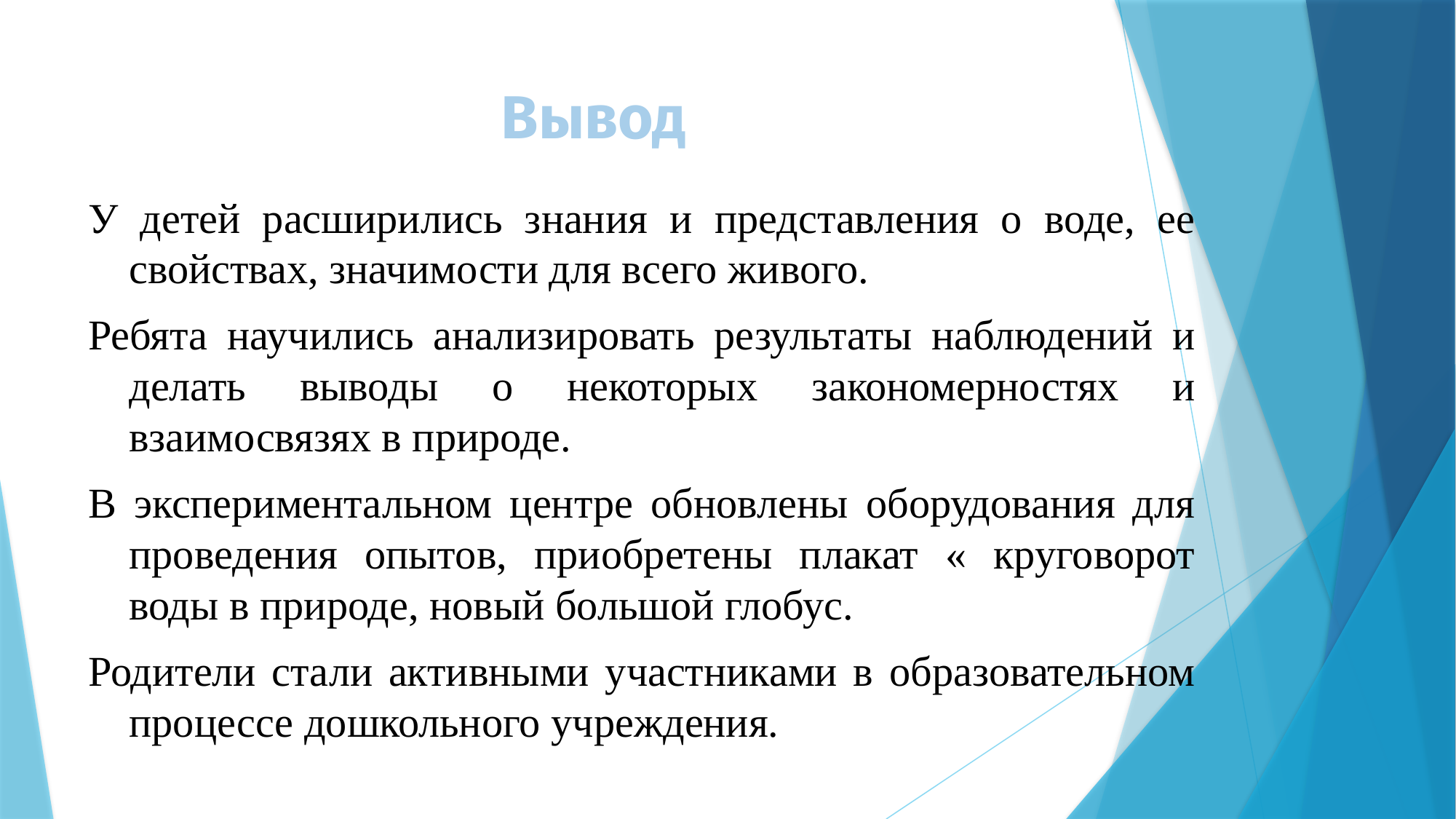

# Вывод
У детей расширились знания и представления о воде, ее свойствах, значимости для всего живого.
Ребята научились анализировать результаты наблюдений и делать выводы о некоторых закономерностях и взаимосвязях в природе.
В экспериментальном центре обновлены оборудования для проведения опытов, приобретены плакат « круговорот воды в природе, новый большой глобус.
Родители стали активными участниками в образовательном процессе дошкольного учреждения.